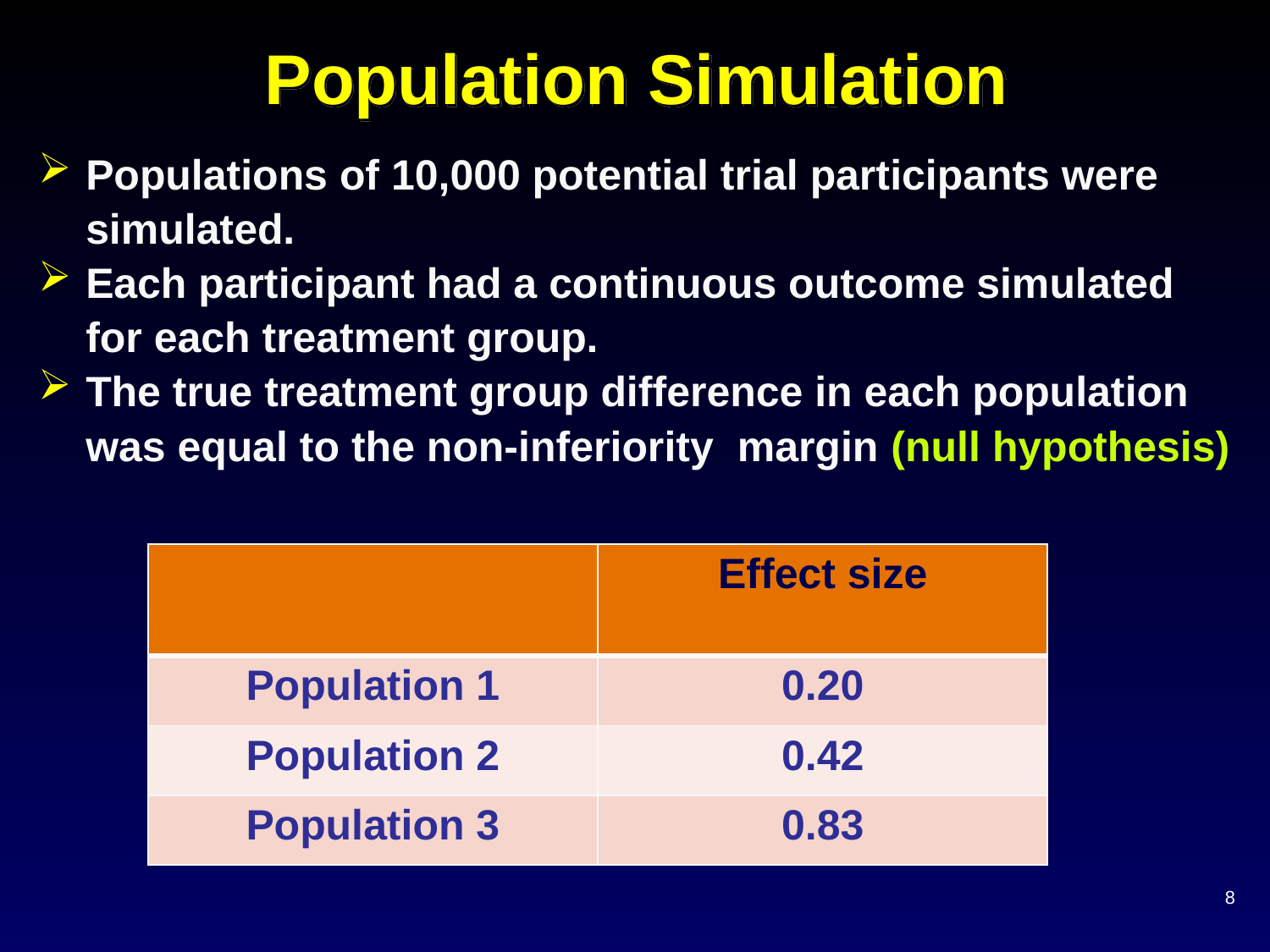

# Population Simulation
Populations of 10,000 potential trial participants were simulated.
Each participant had a continuous outcome simulated for each treatment group.
The true treatment group difference in each population was equal to the non-inferiority  margin (null hypothesis)

|  | Effect size |
| --- | --- |
| Population 1 | 0.20 |
| Population 2 | 0.42 |
| Population 3 | 0.83 |
8